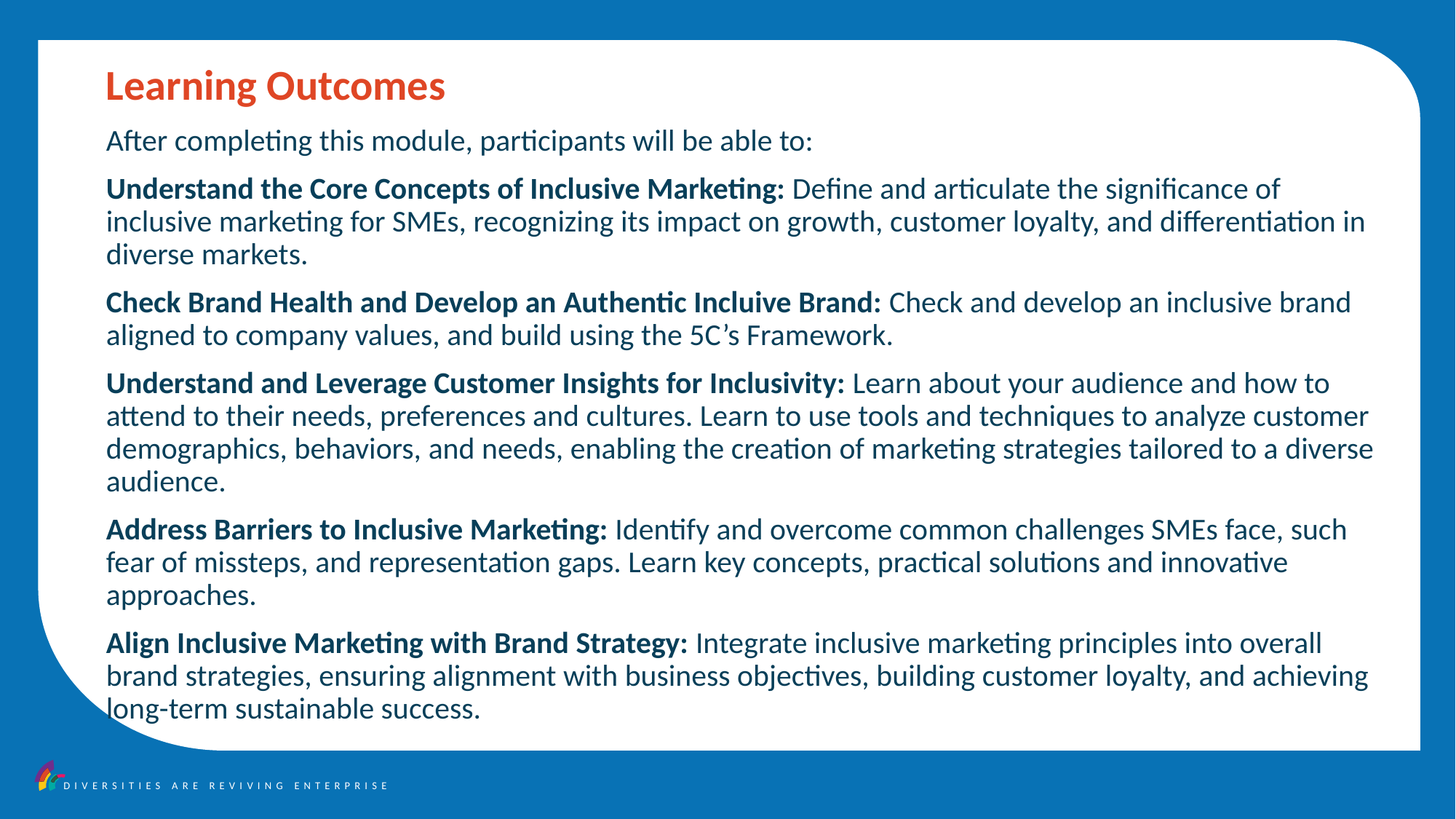

Learning Outcomes
After completing this module, participants will be able to:
Understand the Core Concepts of Inclusive Marketing: Define and articulate the significance of inclusive marketing for SMEs, recognizing its impact on growth, customer loyalty, and differentiation in diverse markets.
Check Brand Health and Develop an Authentic Incluive Brand: Check and develop an inclusive brand aligned to company values, and build using the 5C’s Framework.
Understand and Leverage Customer Insights for Inclusivity: Learn about your audience and how to attend to their needs, preferences and cultures. Learn to use tools and techniques to analyze customer demographics, behaviors, and needs, enabling the creation of marketing strategies tailored to a diverse audience.
Address Barriers to Inclusive Marketing: Identify and overcome common challenges SMEs face, such fear of missteps, and representation gaps. Learn key concepts, practical solutions and innovative approaches.
Align Inclusive Marketing with Brand Strategy: Integrate inclusive marketing principles into overall brand strategies, ensuring alignment with business objectives, building customer loyalty, and achieving long-term sustainable success.